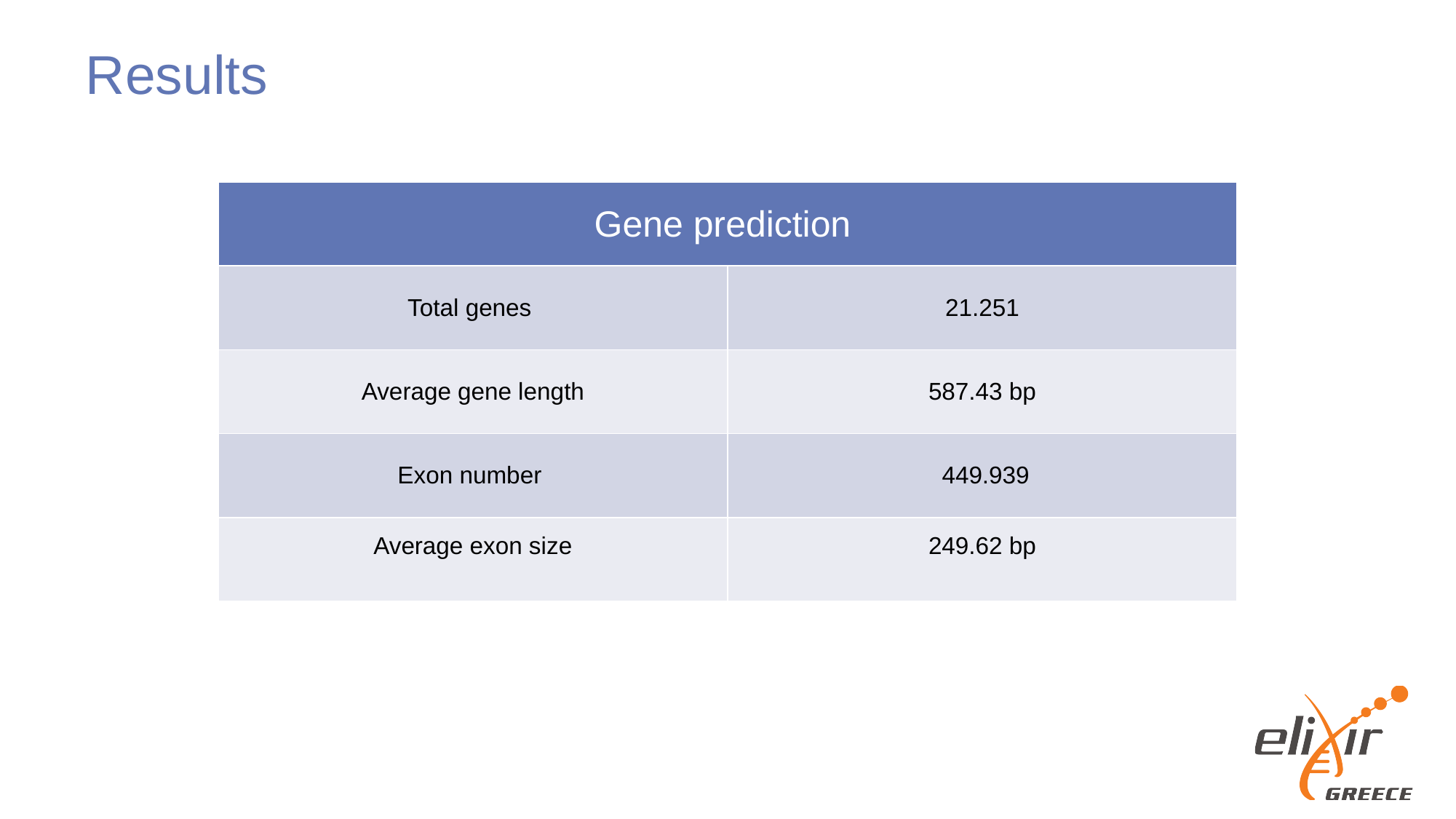

# Results

| Gene prediction |  |
| --- | --- |
| Total genes | 21.251 |
| Average gene length | 587.43 bp |
| Exon number | 449.939 |
| Average exon size | 249.62 bp |